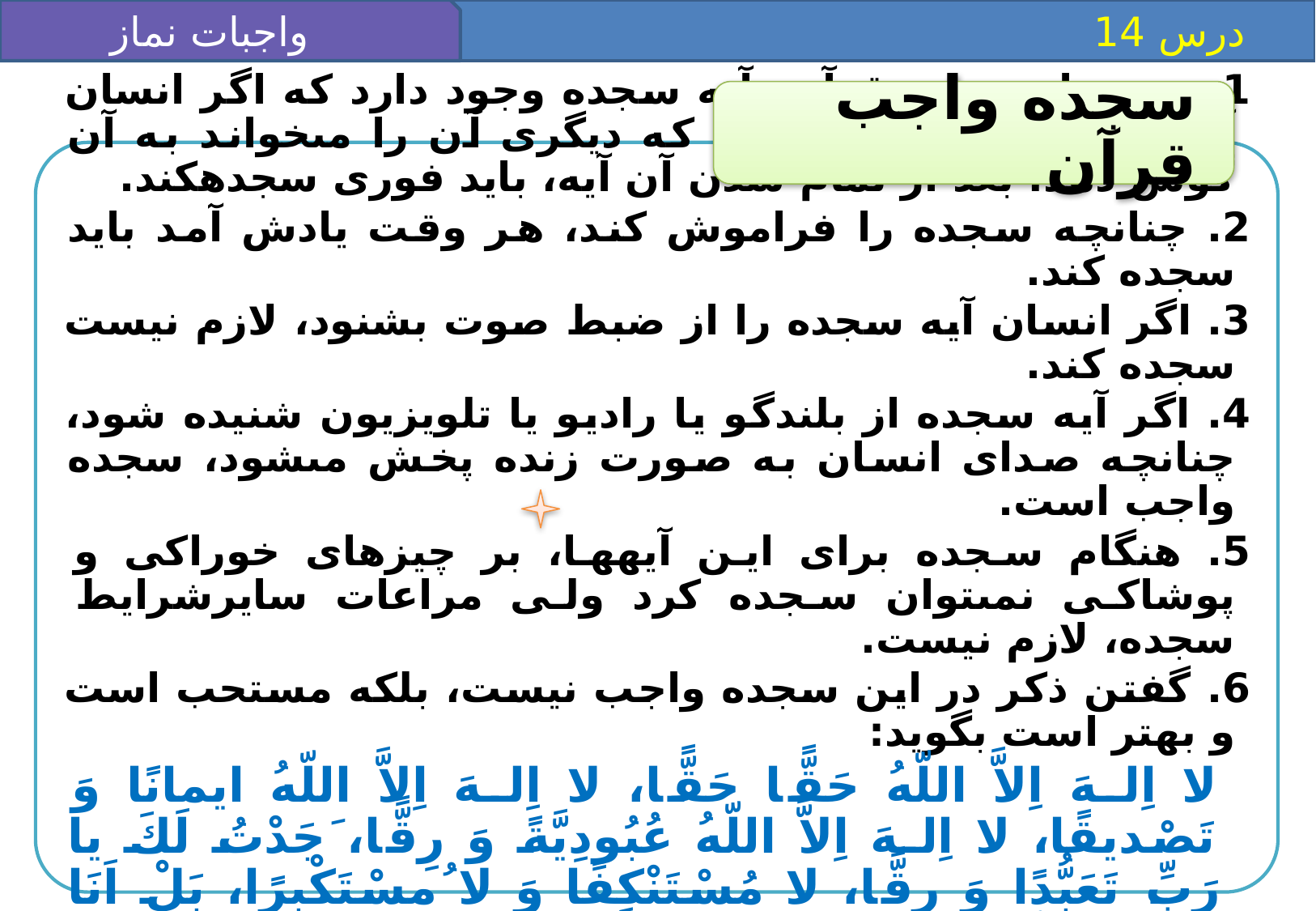

واجبات نماز 4
 درس 14
سجده واجب قرآن
1. در چهار سوره قرآن، آيه سجده وجود دارد كه اگر انسان آن آيه را بخواند يا وقتى كه ديگرى آن را مى‏خواند به آن گوش دهد، بعد از تمام شدن آن آيه، بايد فورى سجده‏كند.
2. چنانچه سجده را فراموش كند، هر وقت يادش آمد بايد سجده كند.
3. اگر انسان آيه سجده را از ضبط صوت بشنود، لازم نيست سجده كند.
4. اگر آيه سجده از بلندگو يا راديو يا تلويزيون شنيده شود، چنانچه صداى انسان به صورت زنده پخش مى‏شود، سجده واجب است.
5. هنگام سجده براى اين آيه‏ها، بر چيزهاى خوراكى و پوشاكى نمى‏توان سجده كرد ولى مراعات سايرشرايط سجده، لازم نيست.
6. گفتن ذكر در اين سجده واجب نيست، بلكه مستحب است و بهتر است بگويد:
لا اِلـهَ اِلاَّ اللّه‏ُ حَقًّا حَقًّا، لا اِلـهَ اِلاَّ اللّه‏ُ ايمانًا وَ تَصْديقًا، لا اِلـهَ اِلاَّ اللّه‏ُ عُبُودِيَّةً وَ رِقًّا، َجَدْتُ لَكَ يا رَبِّ تَعَبُّدًا وَ رِقًّا، لا مُسْتَنْكِفًا وَ لا ُمسْتَكْبِرًا، بَلْ اَنَا عَبْدٌ ذَليلٌ خائِفٌ مُسْتَجيرٌ.